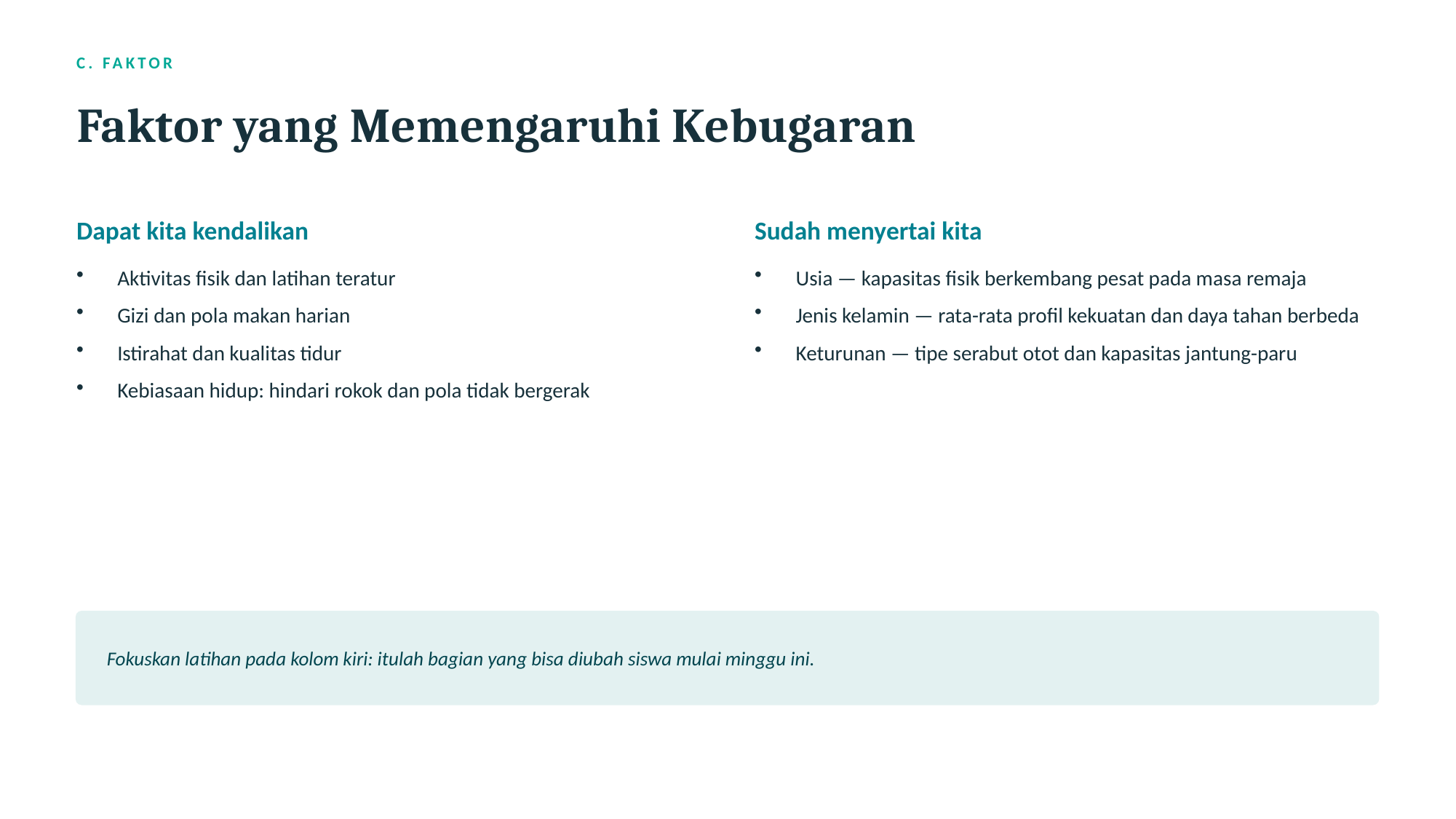

C. FAKTOR
Faktor yang Memengaruhi Kebugaran
Dapat kita kendalikan
Sudah menyertai kita
Aktivitas fisik dan latihan teratur
Gizi dan pola makan harian
Istirahat dan kualitas tidur
Kebiasaan hidup: hindari rokok dan pola tidak bergerak
Usia — kapasitas fisik berkembang pesat pada masa remaja
Jenis kelamin — rata-rata profil kekuatan dan daya tahan berbeda
Keturunan — tipe serabut otot dan kapasitas jantung-paru

Fokuskan latihan pada kolom kiri: itulah bagian yang bisa diubah siswa mulai minggu ini.